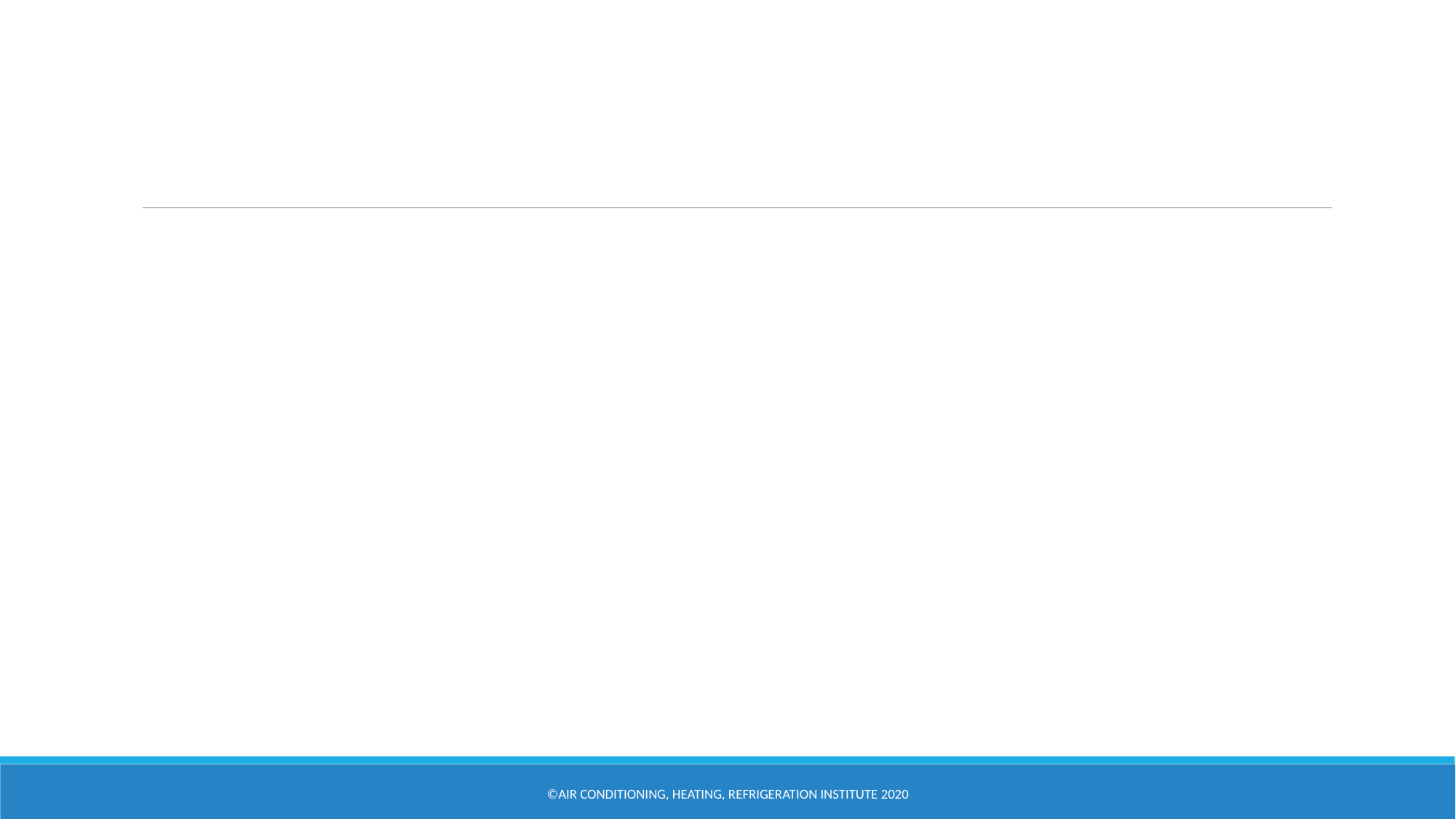

#

©Air Conditioning, Heating, Refrigeration Institute 2020